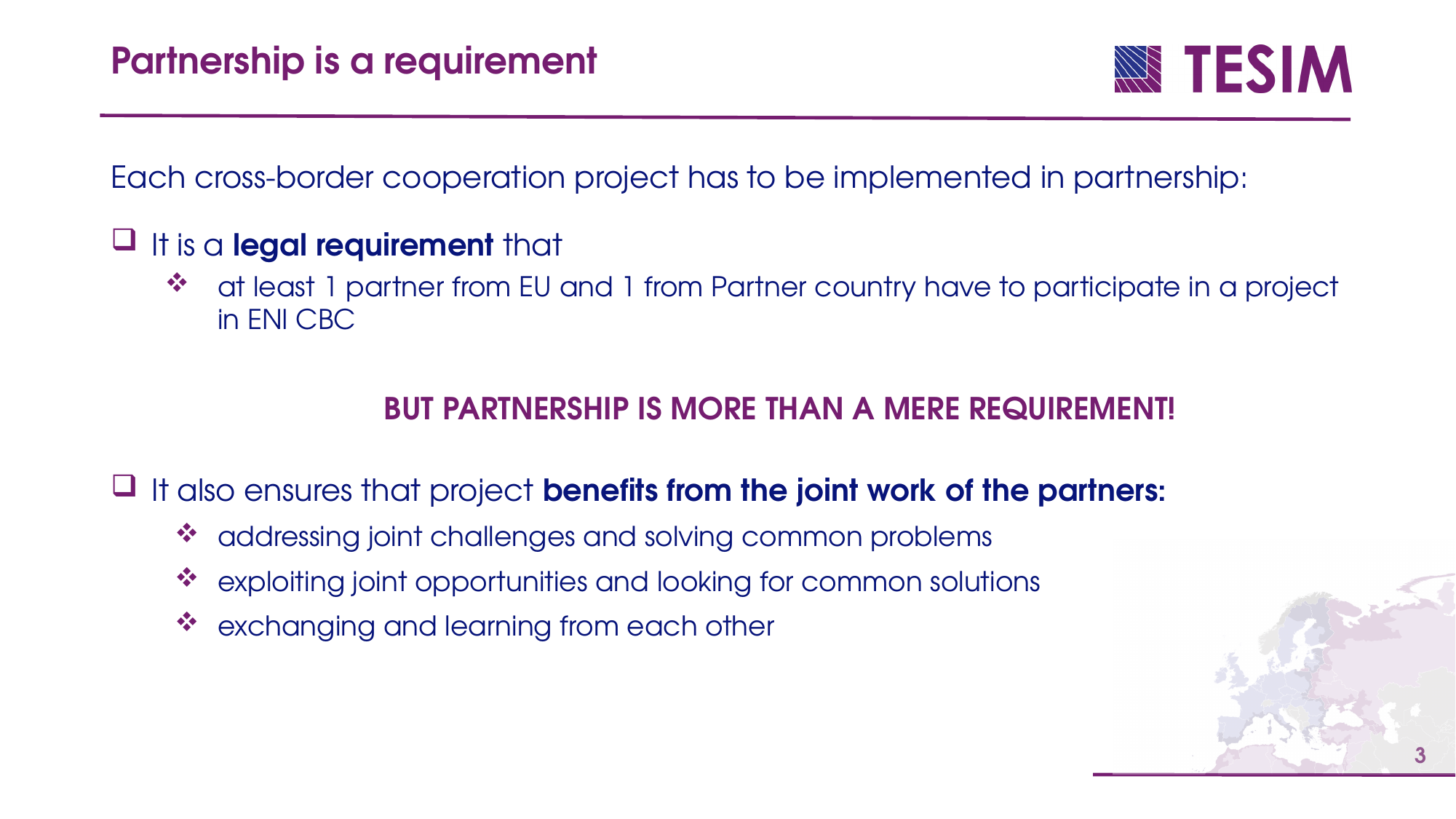

Partnership is a requirement
Each cross-border cooperation project has to be implemented in partnership:
It is a legal requirement that
at least 1 partner from EU and 1 from Partner country have to participate in a project in ENI CBC

BUT PARTNERSHIP IS MORE THAN A MERE REQUIREMENT!

It also ensures that project benefits from the joint work of the partners:
addressing joint challenges and solving common problems
exploiting joint opportunities and looking for common solutions
exchanging and learning from each other